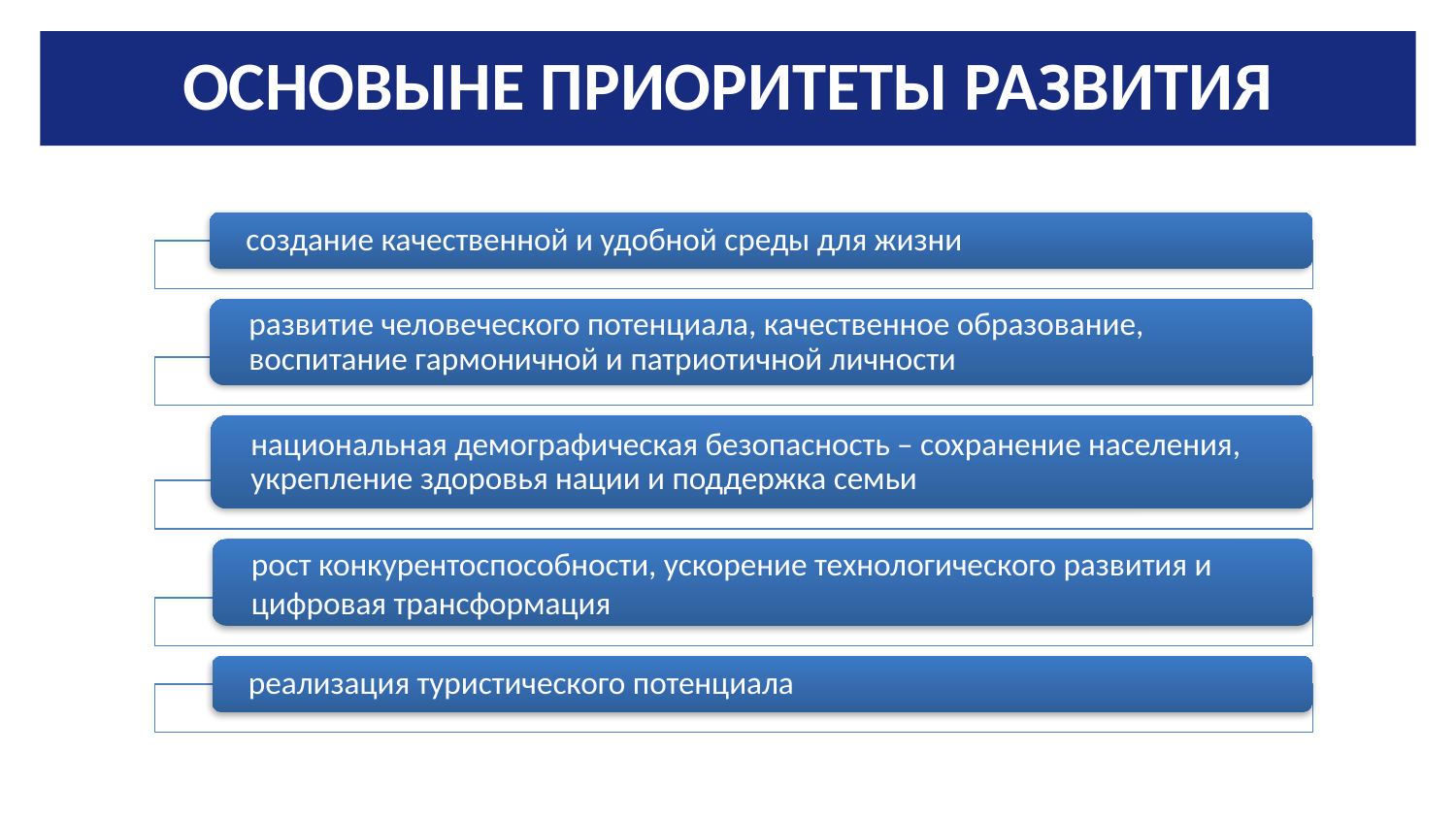

ОСНОВЫНЕ ПРИОРИТЕТЫ РАЗВИТИЯ
создание качественной и удобной среды для жизни
развитие человеческого потенциала, качественное образование, воспитание гармоничной и патриотичной личности
национальная демографическая безопасность – сохранение населения, укрепление здоровья нации и поддержка семьи
рост конкурентоспособности, ускорение технологического развития и цифровая трансформация
реализация туристического потенциала